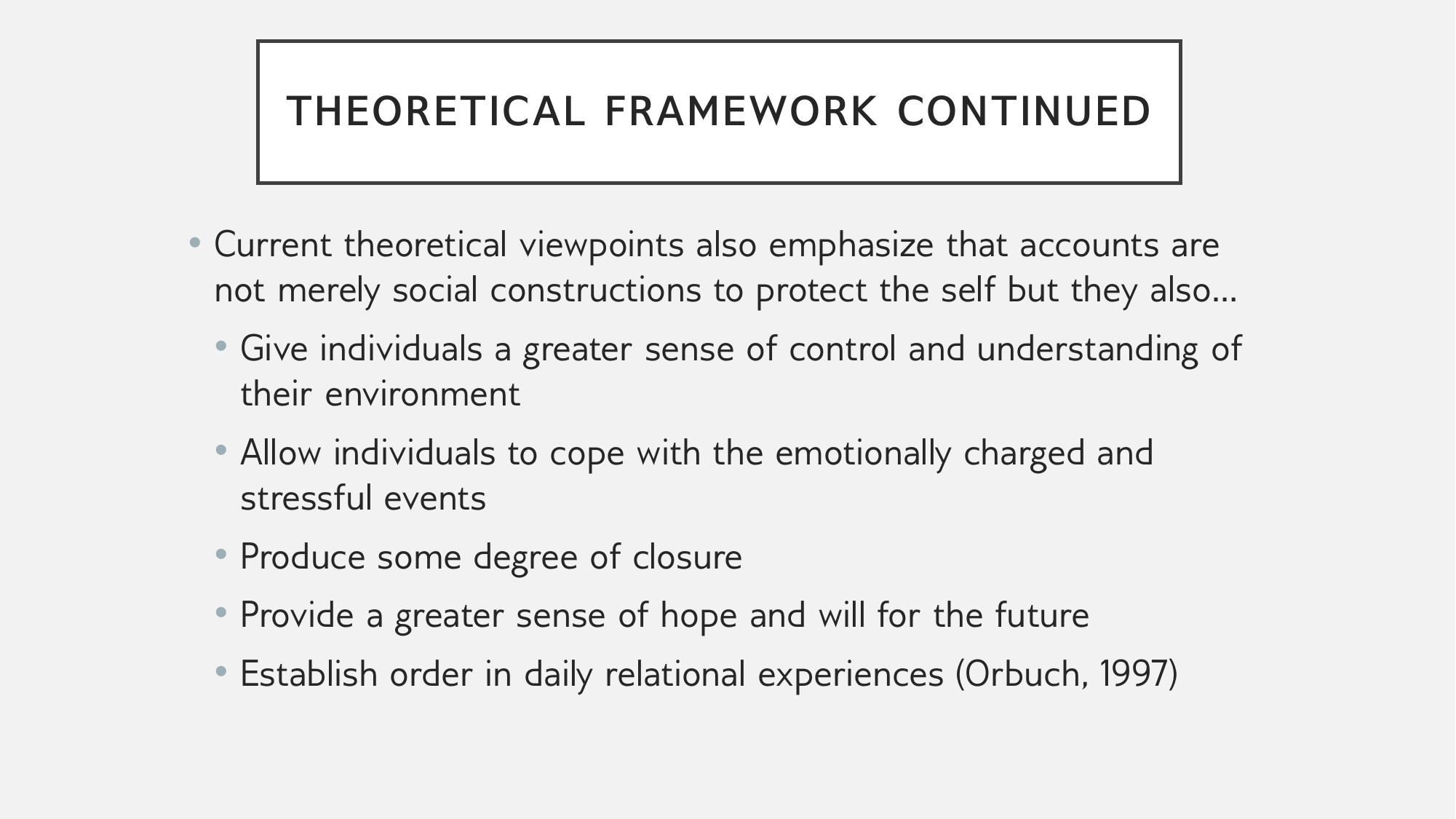

# Theoretical Framework Continued
Current theoretical viewpoints also emphasize that accounts are not merely social constructions to protect the self but they also…
Give individuals a greater sense of control and understanding of their environment
Allow individuals to cope with the emotionally charged and stressful events
Produce some degree of closure
Provide a greater sense of hope and will for the future
Establish order in daily relational experiences (Orbuch, 1997)